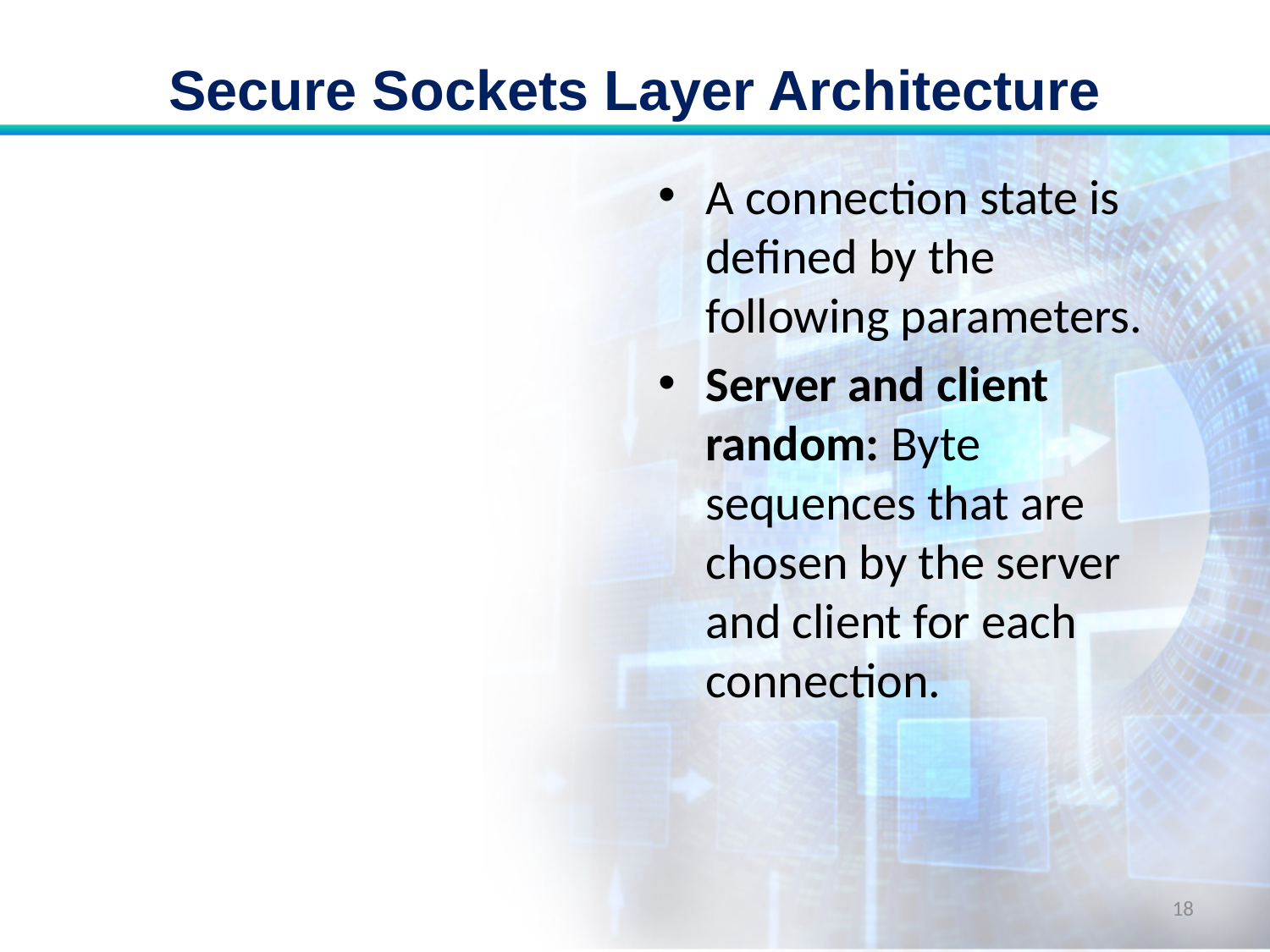

# Secure Sockets Layer Architecture
A connection state is defined by the following parameters.
Server and client random: Byte sequences that are chosen by the server and client for each connection.
18